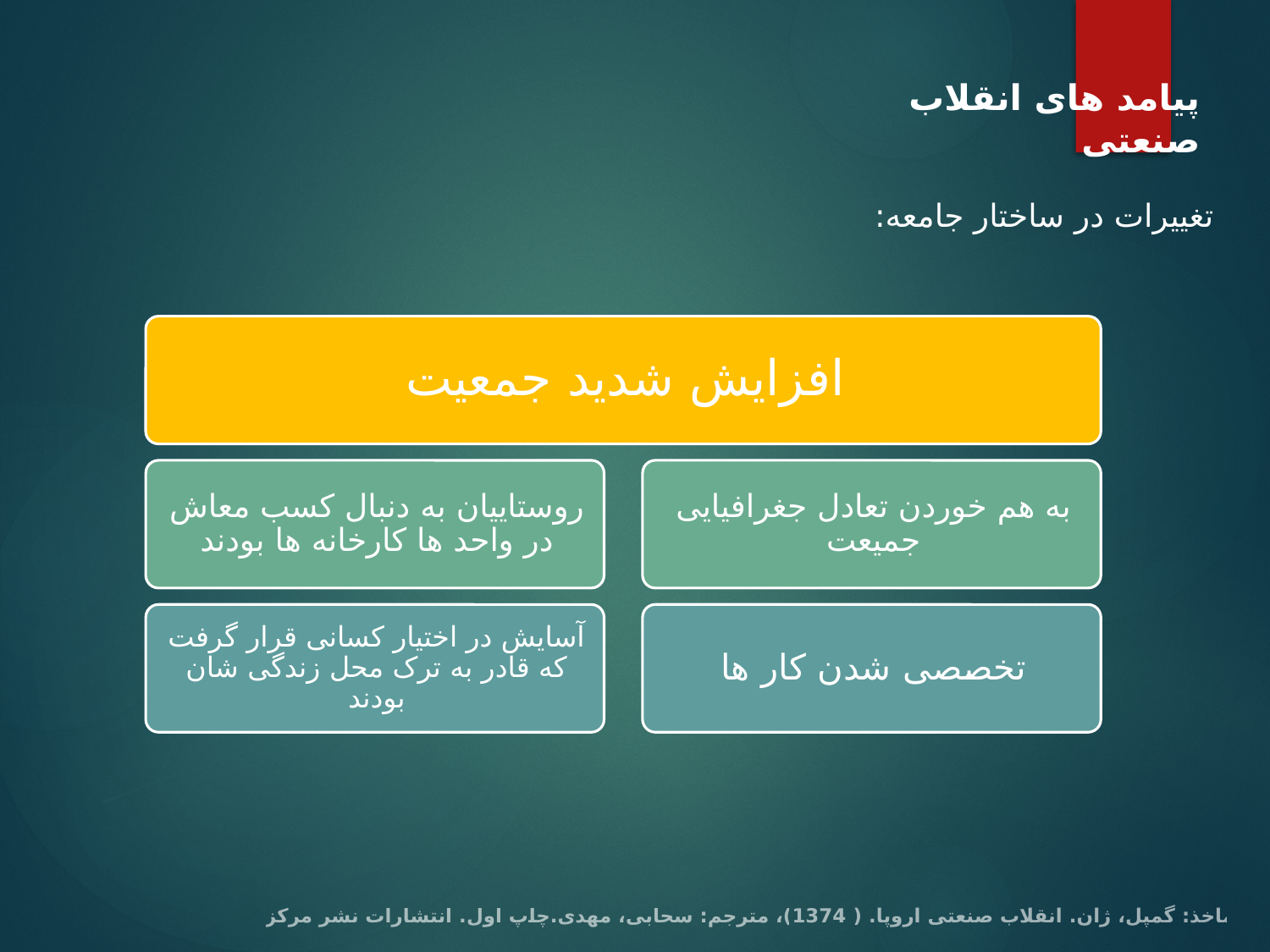

پیامد های انقلاب صنعتی
تغییرات در ساختار جامعه:
افزایش شدید جمعیت
روستاییان به دنبال کسب معاش در واحد ها کارخانه ها بودند
آسایش در اختیار کسانی قرار گرفت که قادر به ترک محل زندگی شان بودند
به هم خوردن تعادل جغرافیایی جمیعت
تخصصی شدن کار ها
ماخذ: گمپل، ژان. انقلاب صنعتی اروپا. ( 1374)، مترجم: سحابی، مهدی.چاپ اول. انتشارات نشر مرکز